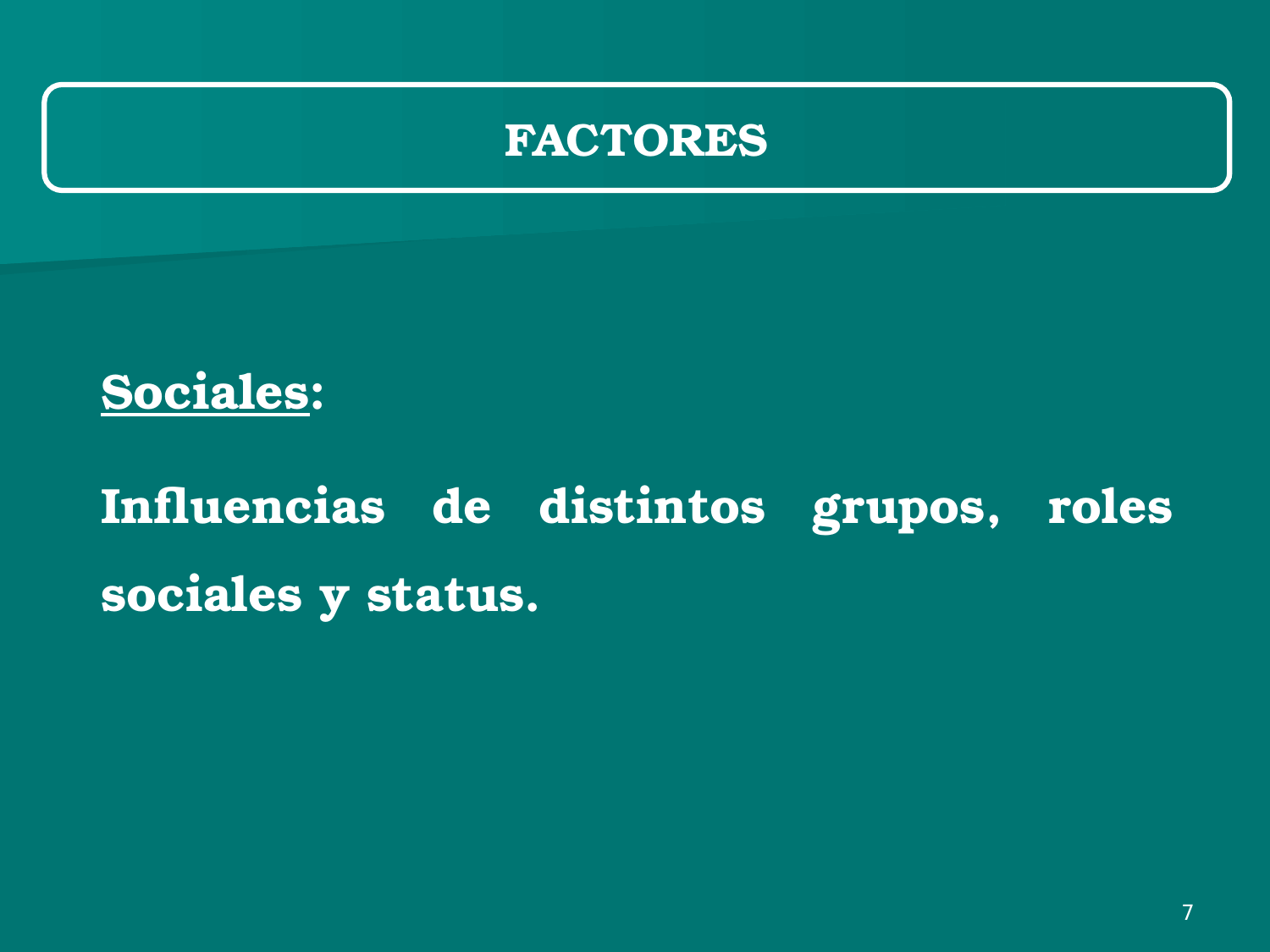

FACTORES
Sociales:

Influencias de distintos grupos, roles sociales y status.
7